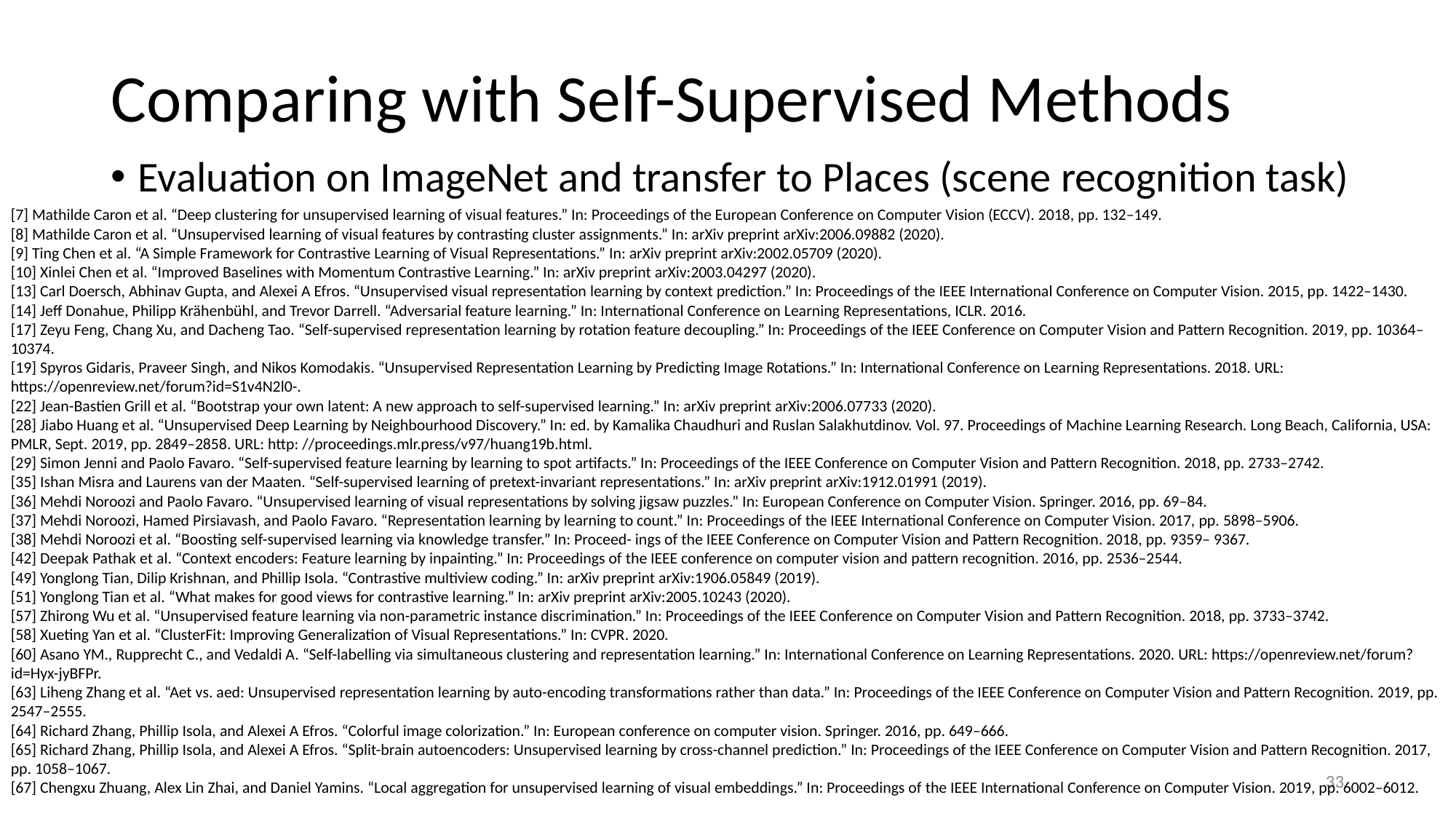

# Comparing with Self-Supervised Methods
Evaluation on ImageNet and transfer to Places (scene recognition task)

[7] Mathilde Caron et al. “Deep clustering for unsupervised learning of visual features.” In: Proceedings of the European Conference on Computer Vision (ECCV). 2018, pp. 132–149.
[8] Mathilde Caron et al. “Unsupervised learning of visual features by contrasting cluster assignments.” In: arXiv preprint arXiv:2006.09882 (2020).
[9] Ting Chen et al. “A Simple Framework for Contrastive Learning of Visual Representations.” In: arXiv preprint arXiv:2002.05709 (2020).
[10] Xinlei Chen et al. “Improved Baselines with Momentum Contrastive Learning.” In: arXiv preprint arXiv:2003.04297 (2020).
[13] Carl Doersch, Abhinav Gupta, and Alexei A Efros. “Unsupervised visual representation learning by context prediction.” In: Proceedings of the IEEE International Conference on Computer Vision. 2015, pp. 1422–1430.
[14] Jeff Donahue, Philipp Krähenbühl, and Trevor Darrell. “Adversarial feature learning.” In: International Conference on Learning Representations, ICLR. 2016.
[17] Zeyu Feng, Chang Xu, and Dacheng Tao. “Self-supervised representation learning by rotation feature decoupling.” In: Proceedings of the IEEE Conference on Computer Vision and Pattern Recognition. 2019, pp. 10364–10374.
[19] Spyros Gidaris, Praveer Singh, and Nikos Komodakis. “Unsupervised Representation Learning by Predicting Image Rotations.” In: International Conference on Learning Representations. 2018. URL: https://openreview.net/forum?id=S1v4N2l0-.
[22] Jean-Bastien Grill et al. “Bootstrap your own latent: A new approach to self-supervised learning.” In: arXiv preprint arXiv:2006.07733 (2020).
[28] Jiabo Huang et al. “Unsupervised Deep Learning by Neighbourhood Discovery.” In: ed. by Kamalika Chaudhuri and Ruslan Salakhutdinov. Vol. 97. Proceedings of Machine Learning Research. Long Beach, California, USA: PMLR, Sept. 2019, pp. 2849–2858. URL: http: //proceedings.mlr.press/v97/huang19b.html.
[29] Simon Jenni and Paolo Favaro. “Self-supervised feature learning by learning to spot artifacts.” In: Proceedings of the IEEE Conference on Computer Vision and Pattern Recognition. 2018, pp. 2733–2742.
[35] Ishan Misra and Laurens van der Maaten. “Self-supervised learning of pretext-invariant representations.” In: arXiv preprint arXiv:1912.01991 (2019).
[36] Mehdi Noroozi and Paolo Favaro. “Unsupervised learning of visual representations by solving jigsaw puzzles.” In: European Conference on Computer Vision. Springer. 2016, pp. 69–84.
[37] Mehdi Noroozi, Hamed Pirsiavash, and Paolo Favaro. “Representation learning by learning to count.” In: Proceedings of the IEEE International Conference on Computer Vision. 2017, pp. 5898–5906.
[38] Mehdi Noroozi et al. “Boosting self-supervised learning via knowledge transfer.” In: Proceed- ings of the IEEE Conference on Computer Vision and Pattern Recognition. 2018, pp. 9359– 9367.
[42] Deepak Pathak et al. “Context encoders: Feature learning by inpainting.” In: Proceedings of the IEEE conference on computer vision and pattern recognition. 2016, pp. 2536–2544.
[49] Yonglong Tian, Dilip Krishnan, and Phillip Isola. “Contrastive multiview coding.” In: arXiv preprint arXiv:1906.05849 (2019).
[51] Yonglong Tian et al. “What makes for good views for contrastive learning.” In: arXiv preprint arXiv:2005.10243 (2020).
[57] Zhirong Wu et al. “Unsupervised feature learning via non-parametric instance discrimination.” In: Proceedings of the IEEE Conference on Computer Vision and Pattern Recognition. 2018, pp. 3733–3742.
[58] Xueting Yan et al. “ClusterFit: Improving Generalization of Visual Representations.” In: CVPR. 2020.
[60] Asano YM., Rupprecht C., and Vedaldi A. “Self-labelling via simultaneous clustering and representation learning.” In: International Conference on Learning Representations. 2020. URL: https://openreview.net/forum?id=Hyx-jyBFPr.
[63] Liheng Zhang et al. “Aet vs. aed: Unsupervised representation learning by auto-encoding transformations rather than data.” In: Proceedings of the IEEE Conference on Computer Vision and Pattern Recognition. 2019, pp. 2547–2555.
[64] Richard Zhang, Phillip Isola, and Alexei A Efros. “Colorful image colorization.” In: European conference on computer vision. Springer. 2016, pp. 649–666.
[65] Richard Zhang, Phillip Isola, and Alexei A Efros. “Split-brain autoencoders: Unsupervised learning by cross-channel prediction.” In: Proceedings of the IEEE Conference on Computer Vision and Pattern Recognition. 2017, pp. 1058–1067.
[67] Chengxu Zhuang, Alex Lin Zhai, and Daniel Yamins. “Local aggregation for unsupervised learning of visual embeddings.” In: Proceedings of the IEEE International Conference on Computer Vision. 2019, pp. 6002–6012.
33